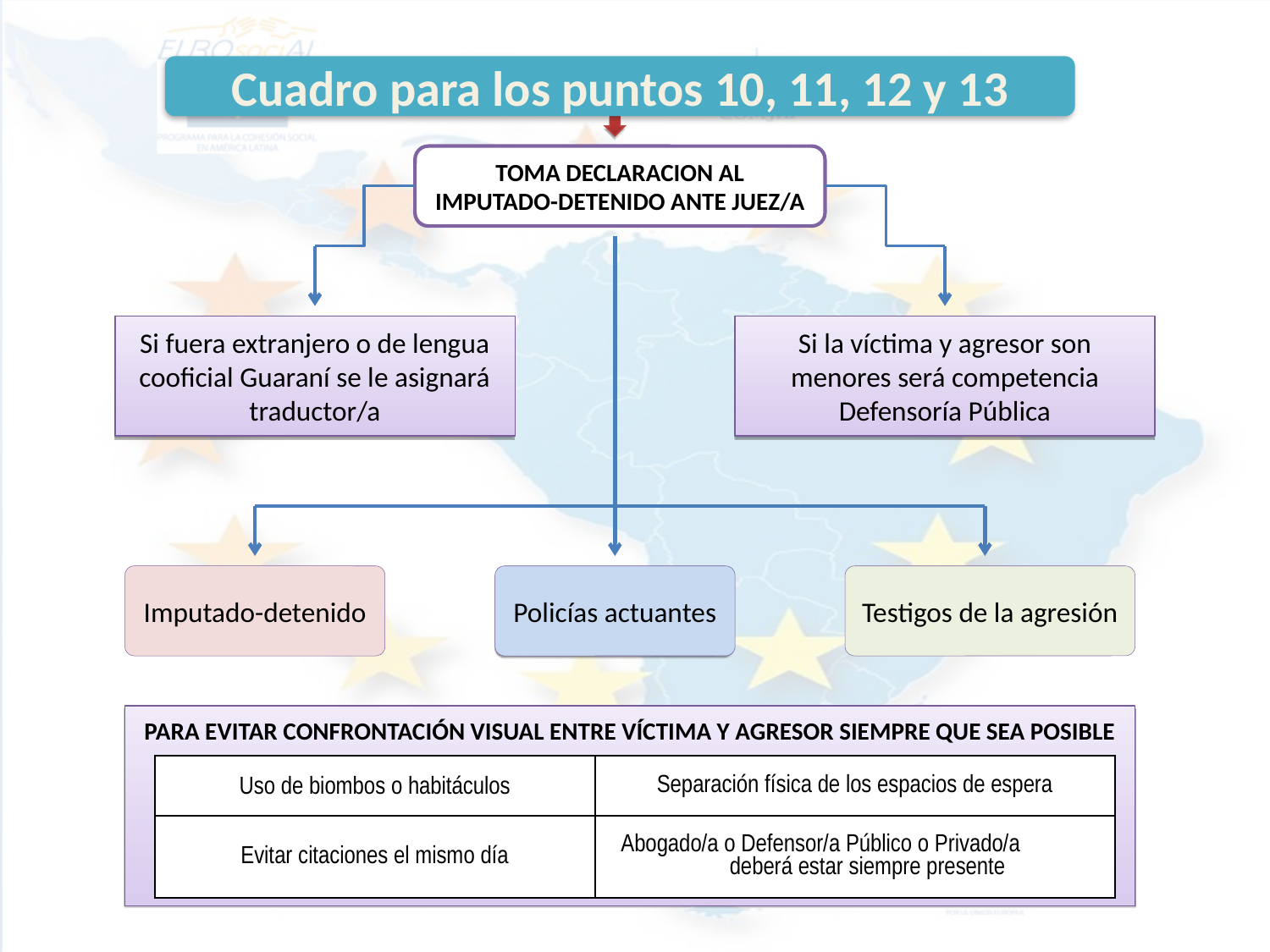

Cuadro para los puntos 10, 11, 12 y 13

TOMA DECLARACION AL IMPUTADO-DETENIDO ANTE JUEZ/A
Si fuera extranjero o de lengua cooficial Guaraní se le asignará traductor/a
Si la víctima y agresor son menores será competencia Defensoría Pública
Imputado-detenido
Policías actuantes
Testigos de la agresión
PARA EVITAR CONFRONTACIÓN VISUAL ENTRE VÍCTIMA Y AGRESOR SIEMPRE QUE SEA POSIBLE

| Uso de biombos o habitáculos | Separación física de los espacios de espera |
| --- | --- |
| Evitar citaciones el mismo día | Abogado/a o Defensor/a Público o Privado/a deberá estar siempre presente |